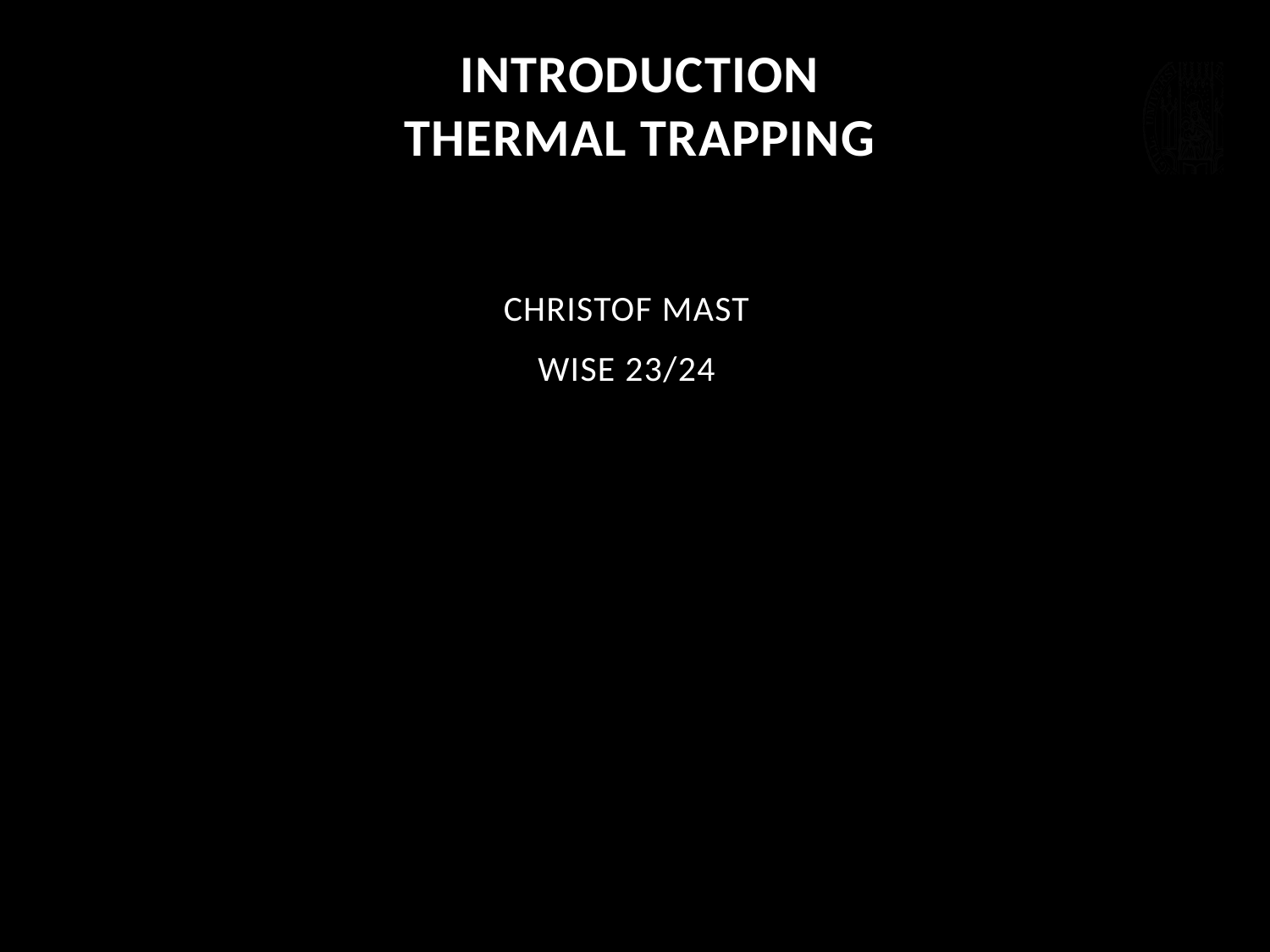

Introduction
Thermal trapping
Christof Mast
WiSe 23/24